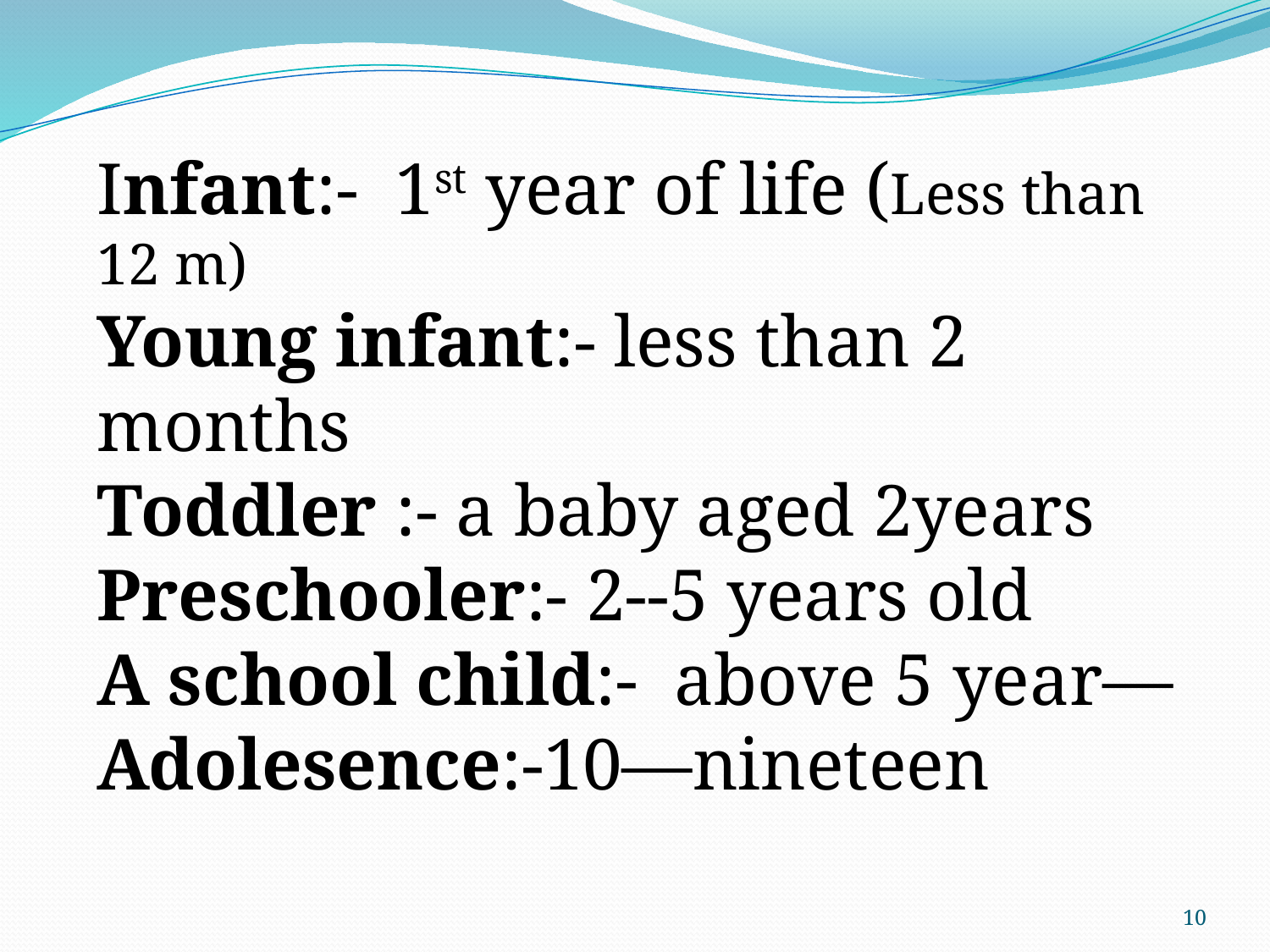

#
Infant:-  1st year of life (Less than 12 m)
Young infant:- less than 2 months
Toddler :- a baby aged 2years
Preschooler:- 2--5 years old
A school child:-  above 5 year—
Adolesence:-10—nineteen
10